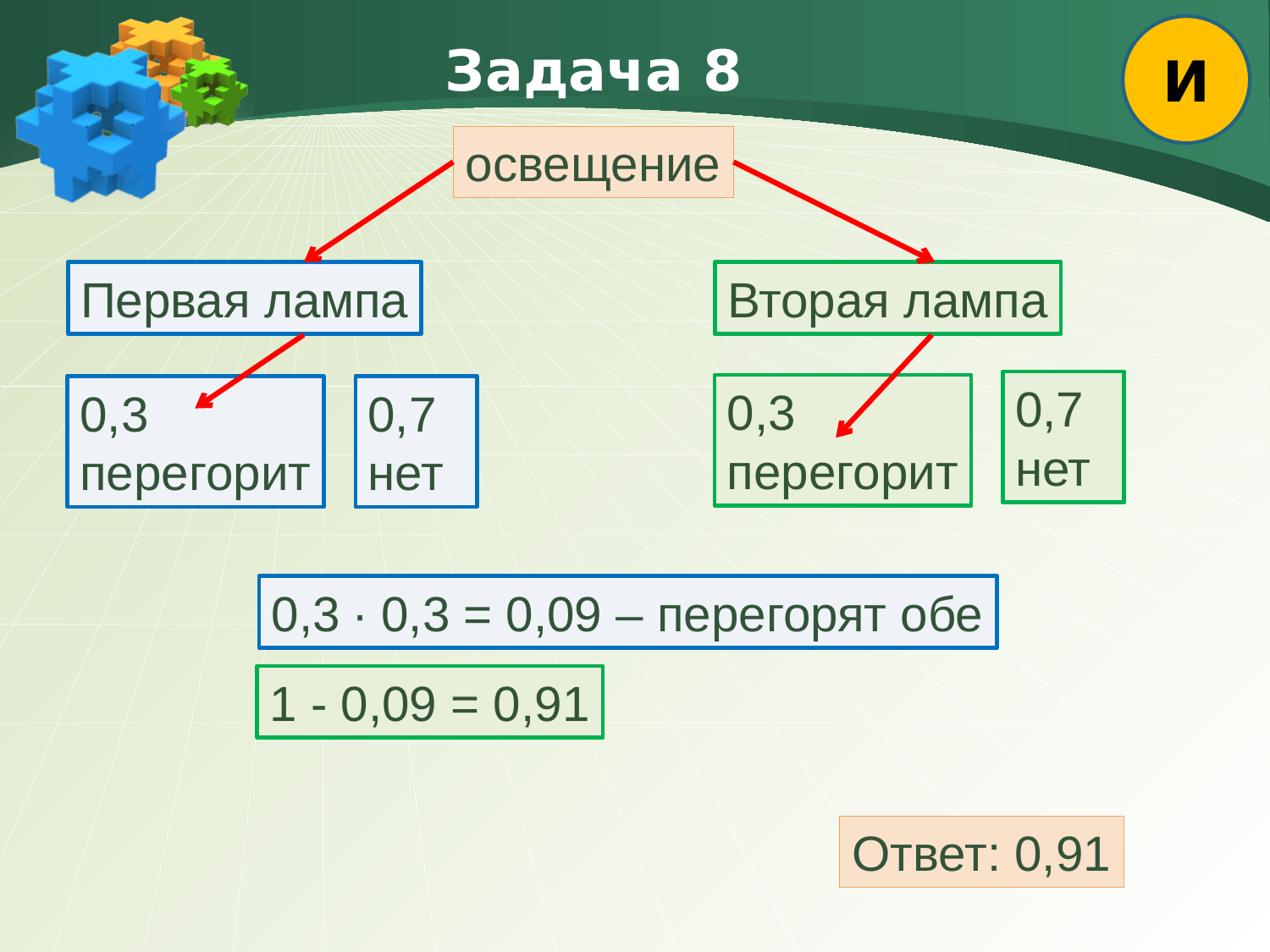

И
# Задача 8
освещение
Первая лампа
Вторая лампа
0,7
нет
0,3
перегорит
0,7
нет
0,3
перегорит
0,3 ∙ 0,3 = 0,09 – перегорят обе
1 - 0,09 = 0,91
Ответ: 0,91